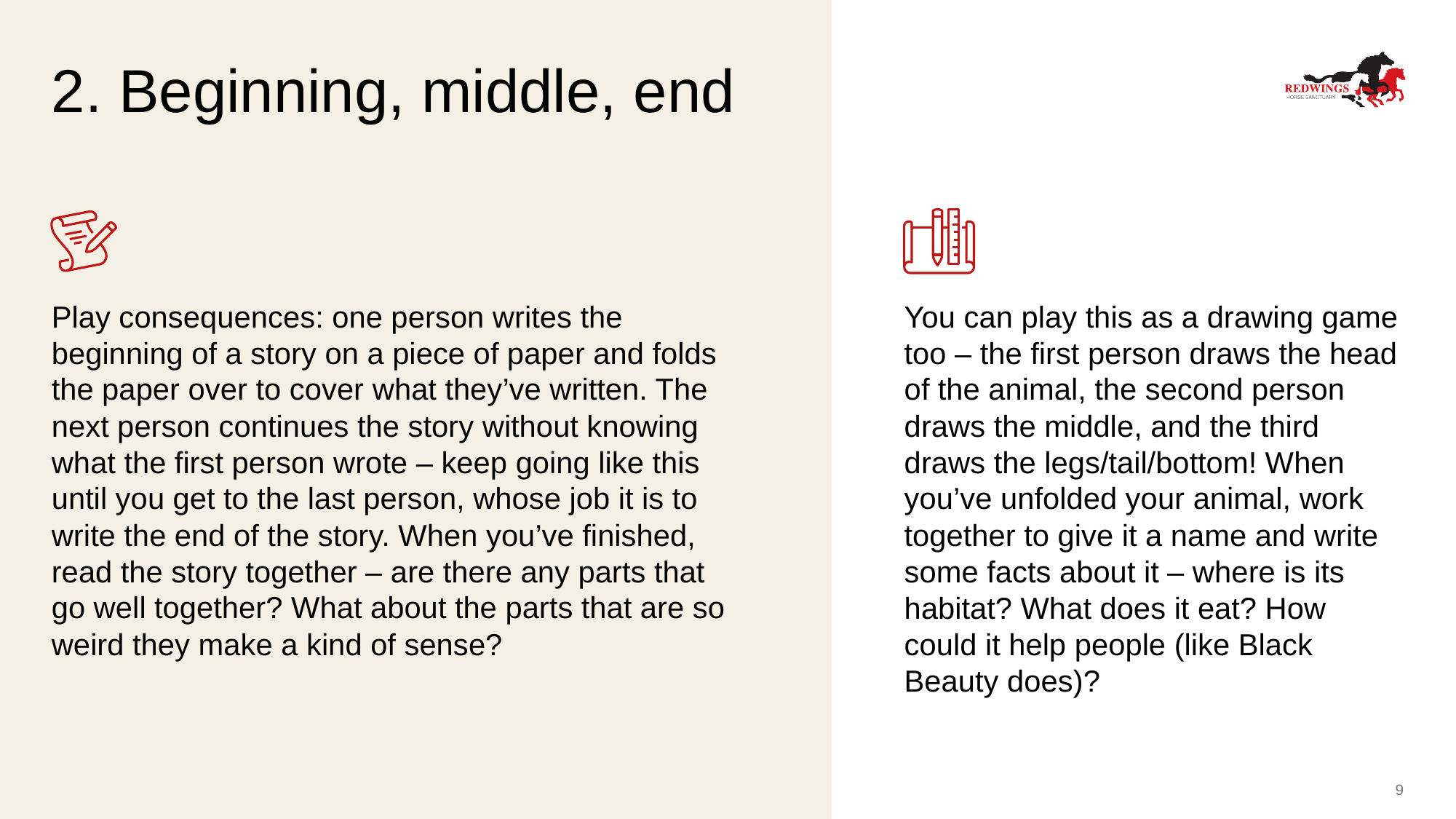

# 2. Beginning, middle, end

Play consequences: one person writes the beginning of a story on a piece of paper and folds the paper over to cover what they’ve written. The next person continues the story without knowing what the first person wrote – keep going like this until you get to the last person, whose job it is to write the end of the story. When you’ve finished, read the story together – are there any parts that go well together? What about the parts that are so weird they make a kind of sense?
You can play this as a drawing game too – the first person draws the head of the animal, the second person draws the middle, and the third draws the legs/tail/bottom! When you’ve unfolded your animal, work together to give it a name and write some facts about it – where is its habitat? What does it eat? How could it help people (like Black Beauty does)?
9